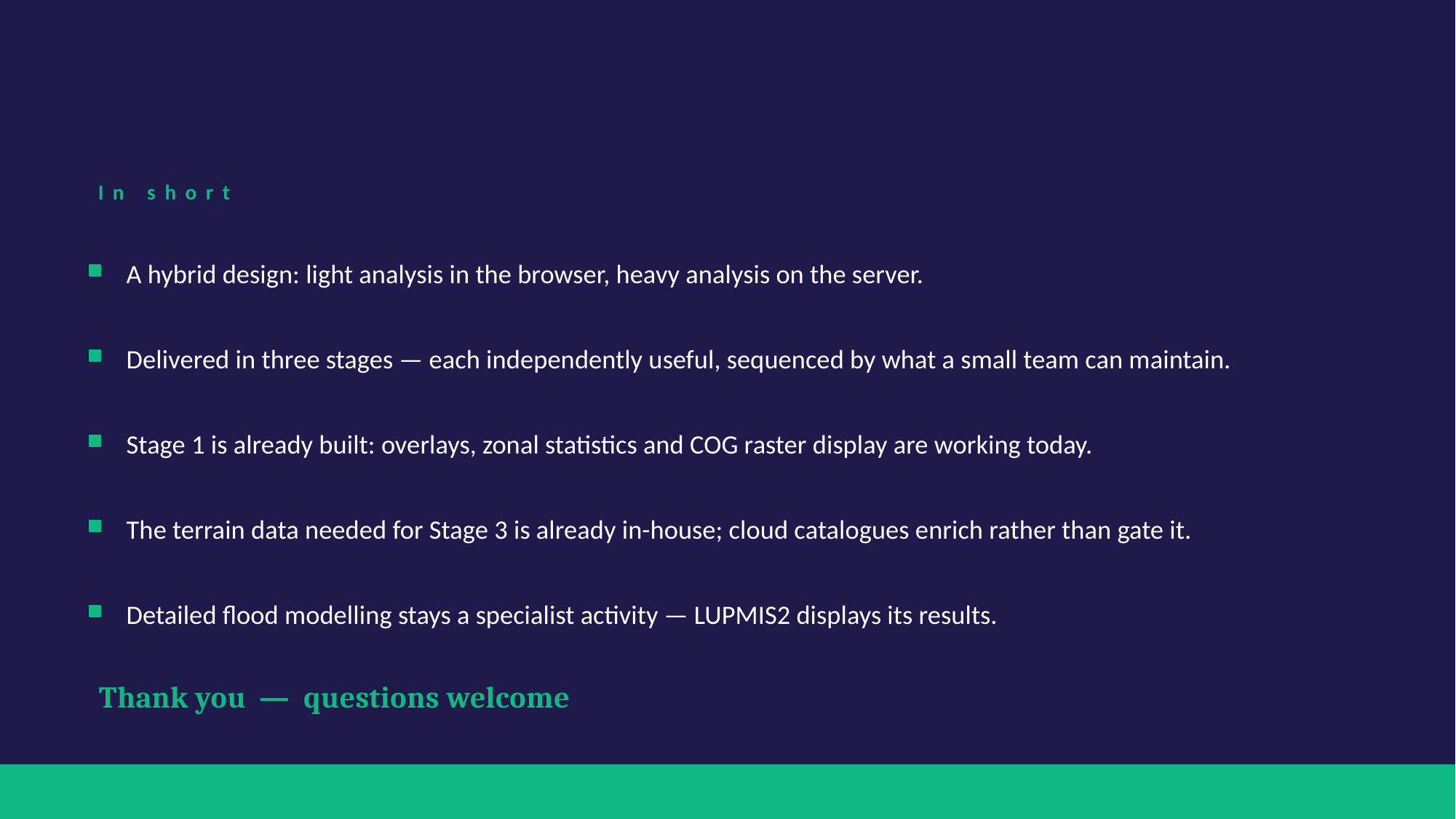

In short
A hybrid design: light analysis in the browser, heavy analysis on the server.

Delivered in three stages — each independently useful, sequenced by what a small team can maintain.

Stage 1 is already built: overlays, zonal statistics and COG raster display are working today.

The terrain data needed for Stage 3 is already in-house; cloud catalogues enrich rather than gate it.

Detailed flood modelling stays a specialist activity — LUPMIS2 displays its results.

Thank you  —  questions welcome